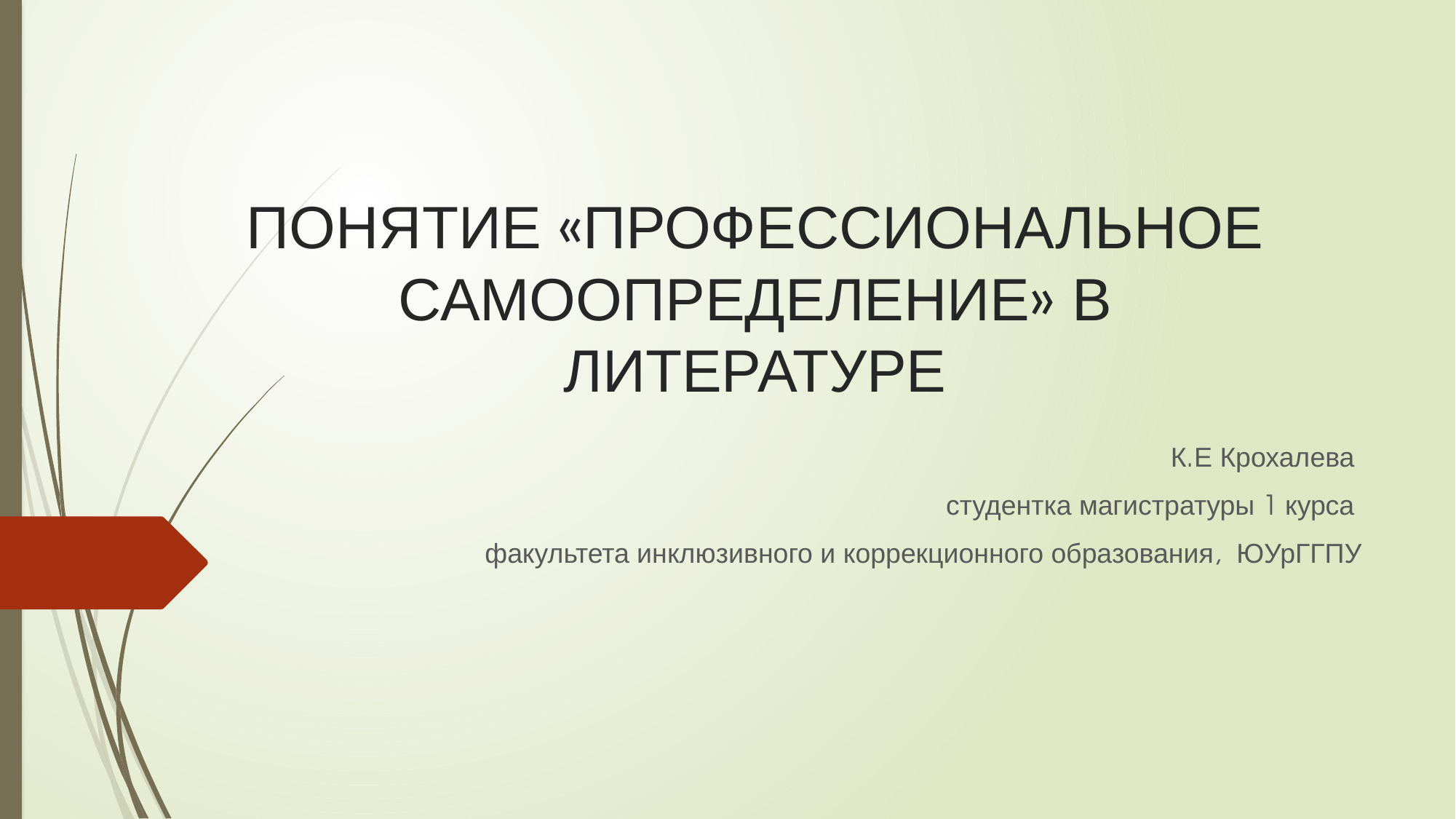

# ПОНЯТИЕ «ПРОФЕССИОНАЛЬНОЕ САМООПРЕДЕЛЕНИЕ» В ЛИТЕРАТУРЕ
К.Е Крохалева
студентка магистратуры 1 курса
факультета инклюзивного и коррекционного образования,  ЮУрГГПУ